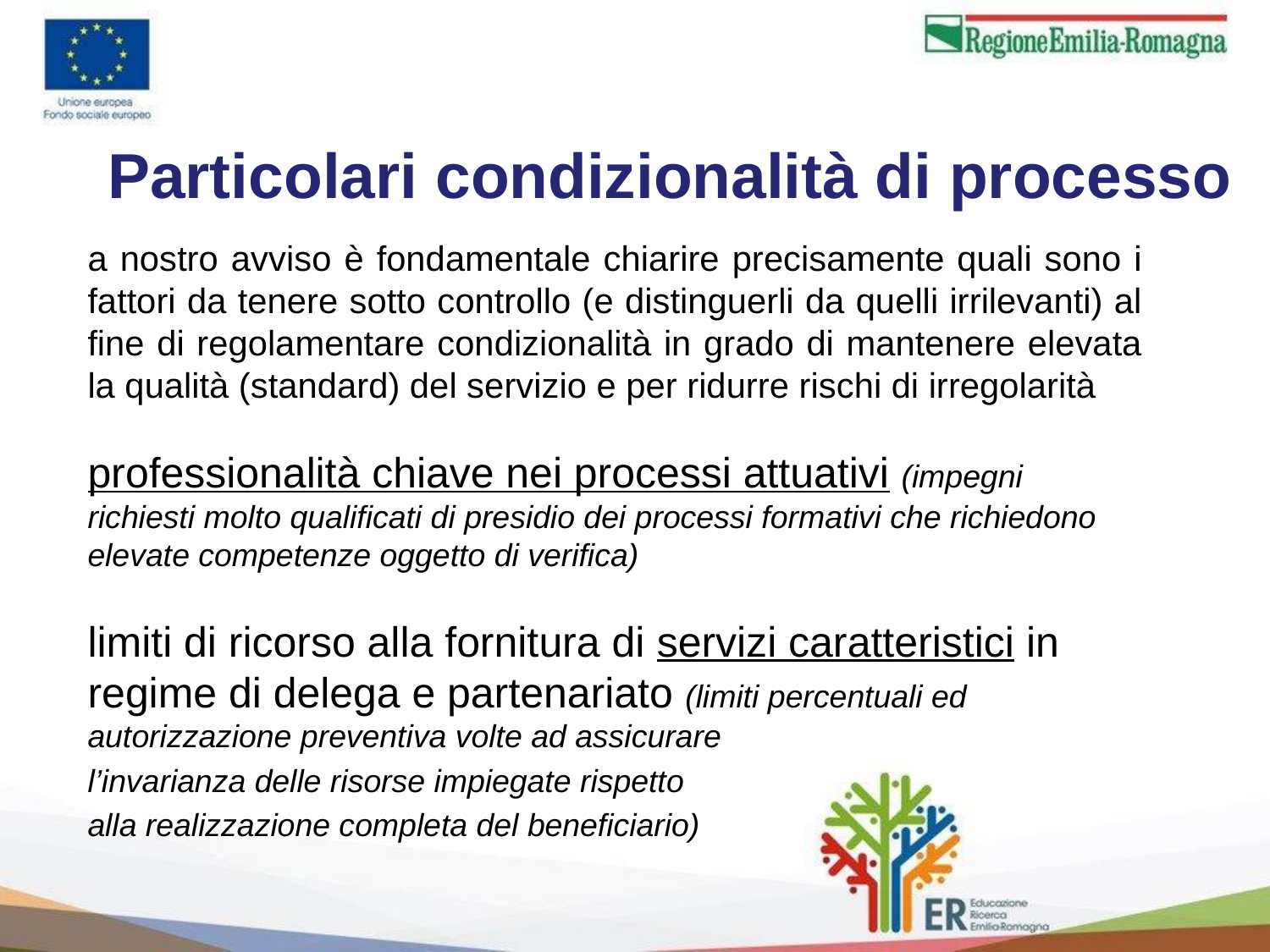

# Particolari condizionalità di processo
a nostro avviso è fondamentale chiarire precisamente quali sono i fattori da tenere sotto controllo (e distinguerli da quelli irrilevanti) al fine di regolamentare condizionalità in grado di mantenere elevata la qualità (standard) del servizio e per ridurre rischi di irregolarità
professionalità chiave nei processi attuativi (impegni richiesti molto qualificati di presidio dei processi formativi che richiedono elevate competenze oggetto di verifica)
limiti di ricorso alla fornitura di servizi caratteristici in regime di delega e partenariato (limiti percentuali ed autorizzazione preventiva volte ad assicurare
l’invarianza delle risorse impiegate rispetto
alla realizzazione completa del beneficiario)